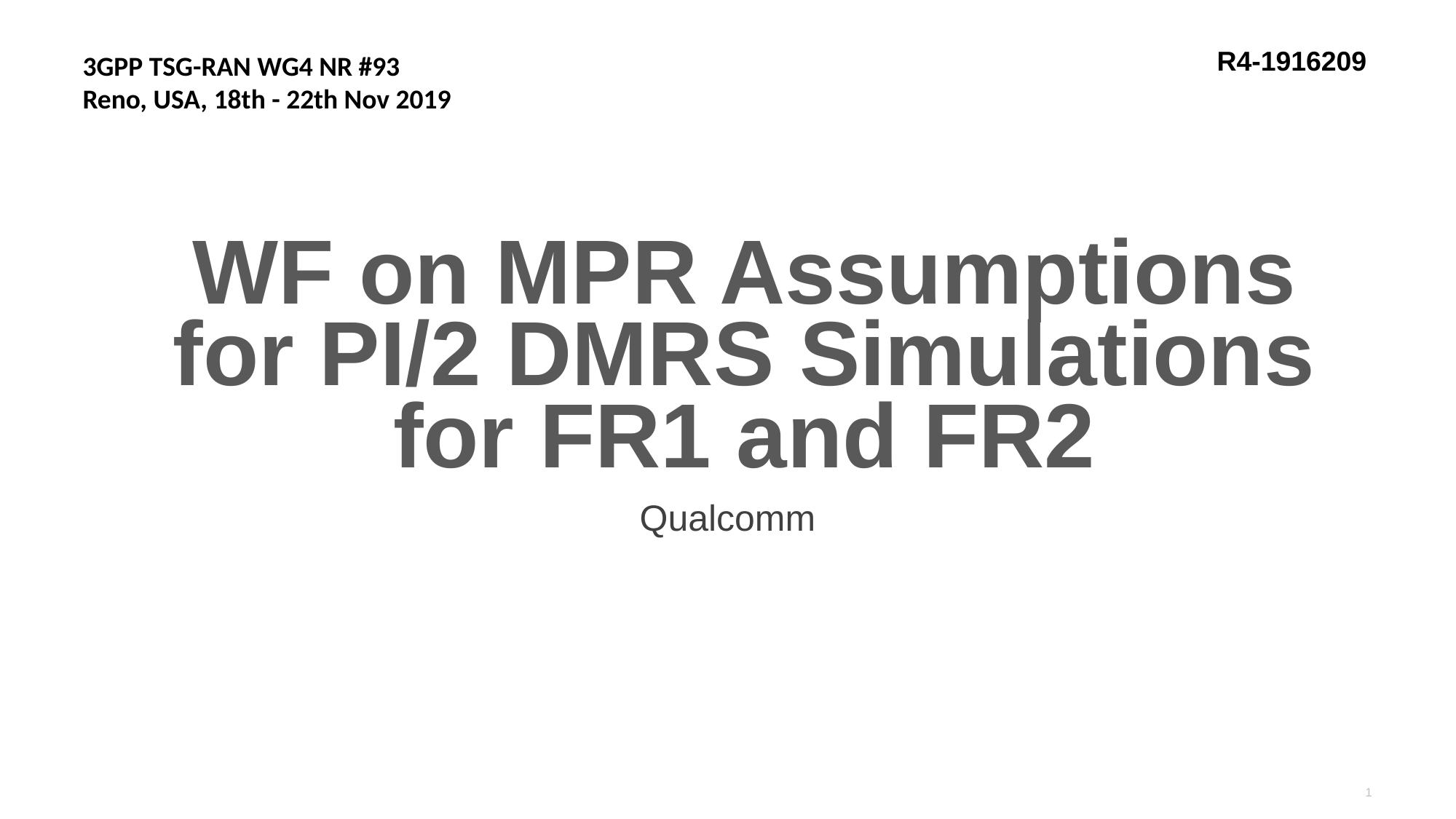

R4-1916209
3GPP TSG-RAN WG4 NR #93
Reno, USA, 18th - 22th Nov 2019
# WF on MPR Assumptions for PI/2 DMRS Simulations for FR1 and FR2
Qualcomm